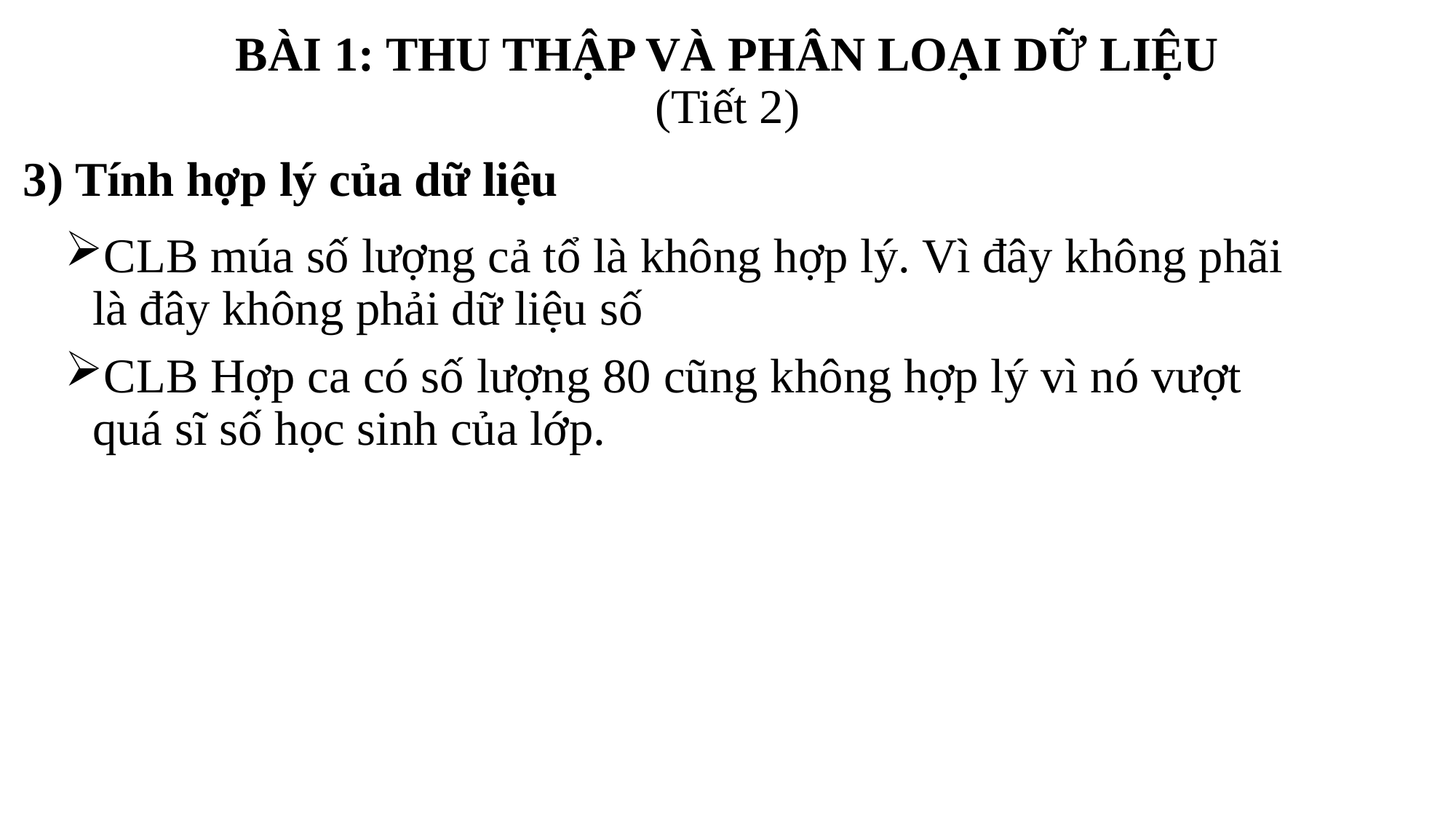

BÀI 1: THU THẬP VÀ PHÂN LOẠI DỮ LIỆU
(Tiết 2)
3) Tính hợp lý của dữ liệu
CLB múa số lượng cả tổ là không hợp lý. Vì đây không phãi là đây không phải dữ liệu số
CLB Hợp ca có số lượng 80 cũng không hợp lý vì nó vượt quá sĩ số học sinh của lớp.